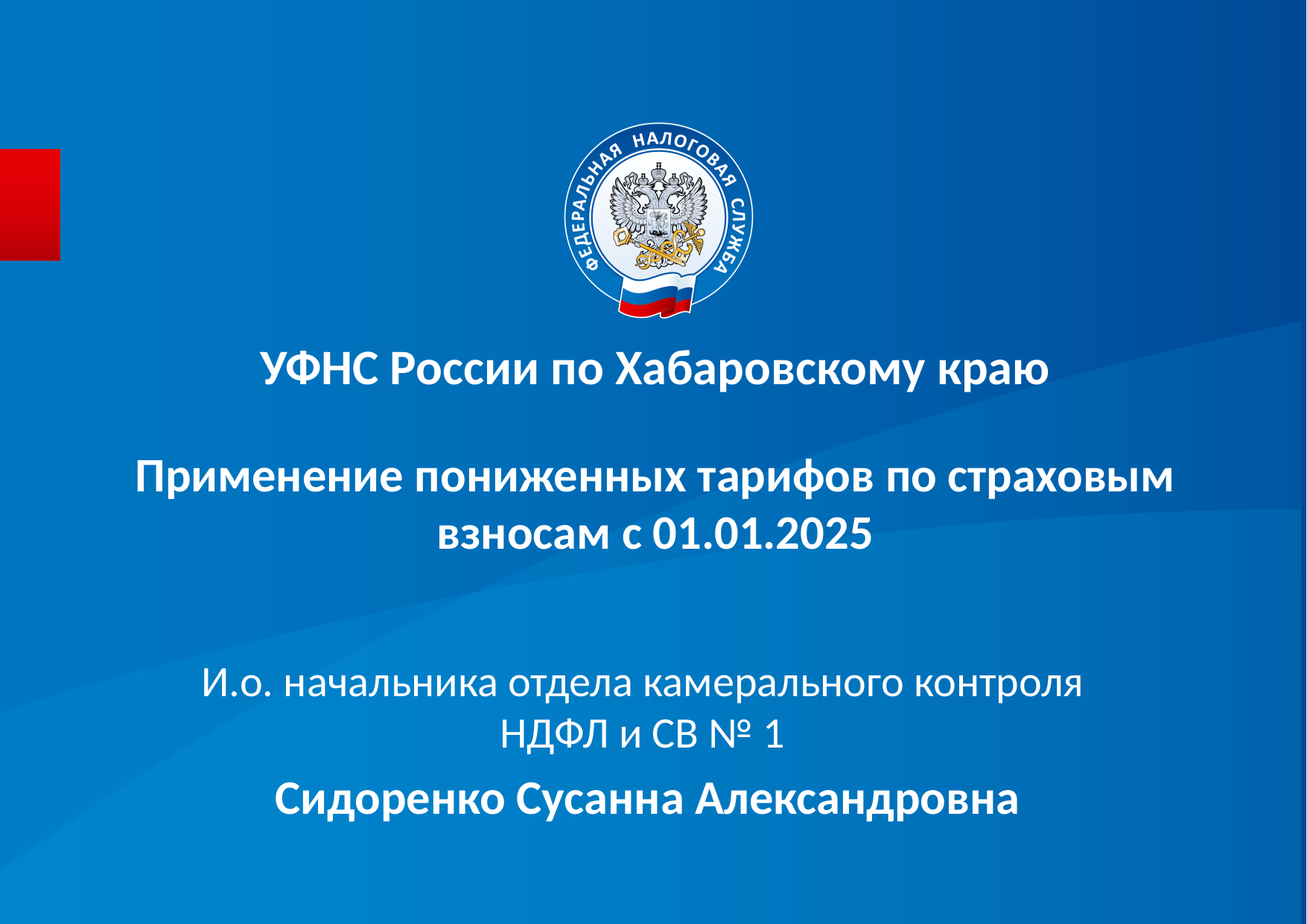

УФНС России по Хабаровскому краю
# Применение пониженных тарифов по страховым взносам с 01.01.2025
И.о. начальника отдела камерального контроля
НДФЛ и СВ № 1
Сидоренко Сусанна Александровна